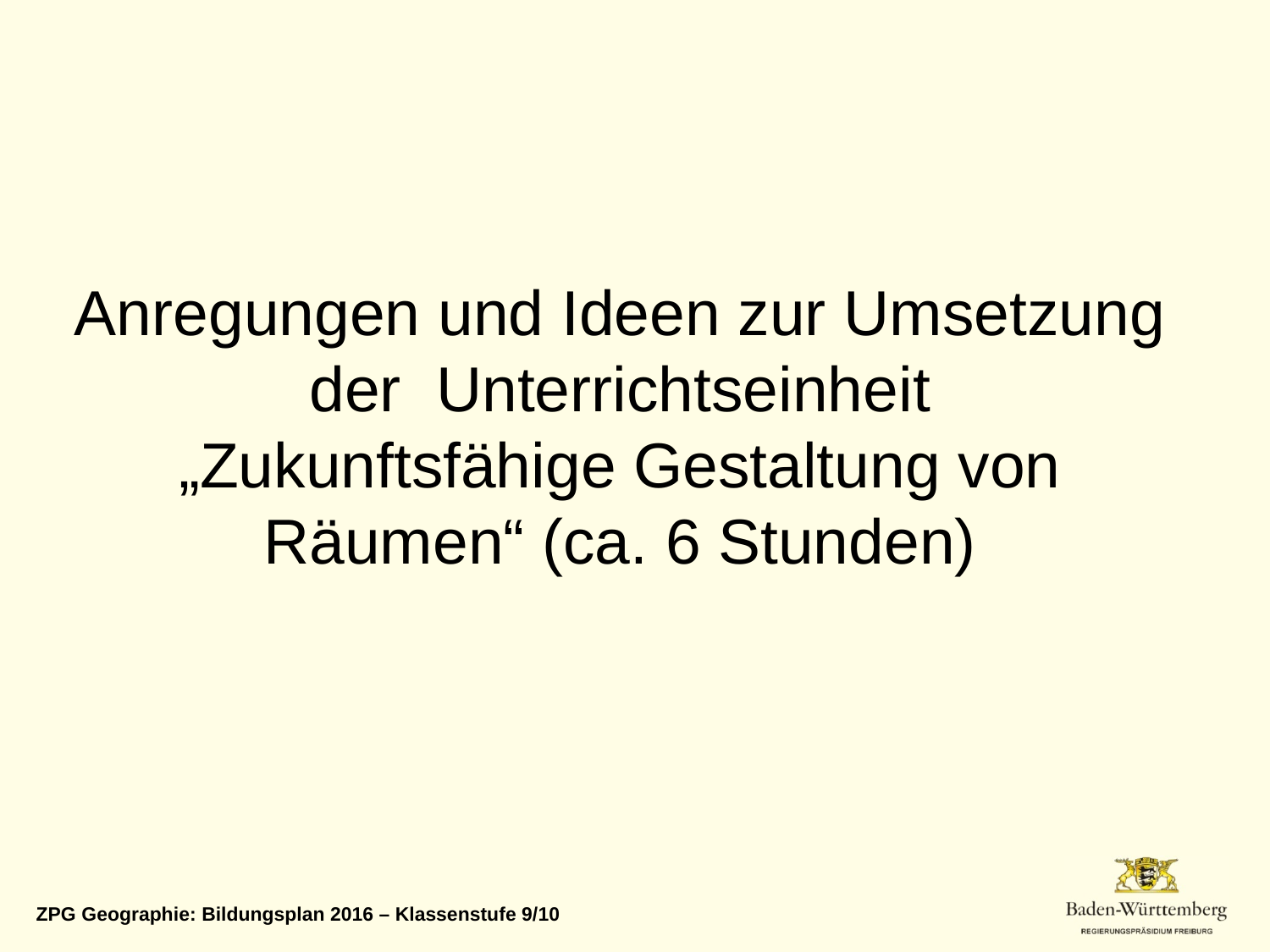

Anregungen und Ideen zur Umsetzung der  Unterrichtseinheit
„Zukunftsfähige Gestaltung von Räumen“ (ca. 6 Stunden)